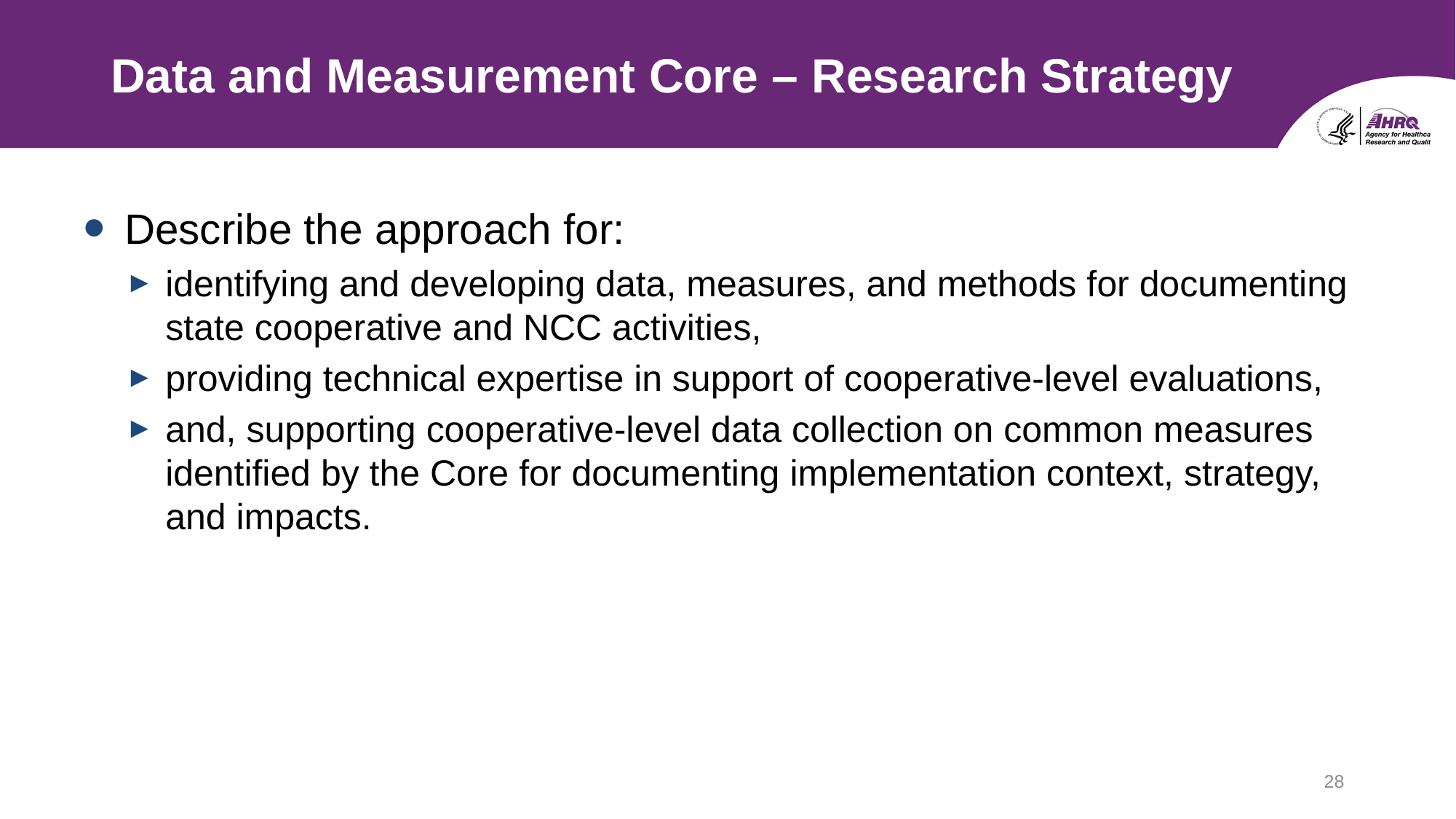

# Data and Measurement Core – Research Strategy
Describe the approach for:
identifying and developing data, measures, and methods for documenting state cooperative and NCC activities,
providing technical expertise in support of cooperative-level evaluations,
and, supporting cooperative-level data collection on common measures identified by the Core for documenting implementation context, strategy, and impacts.
28